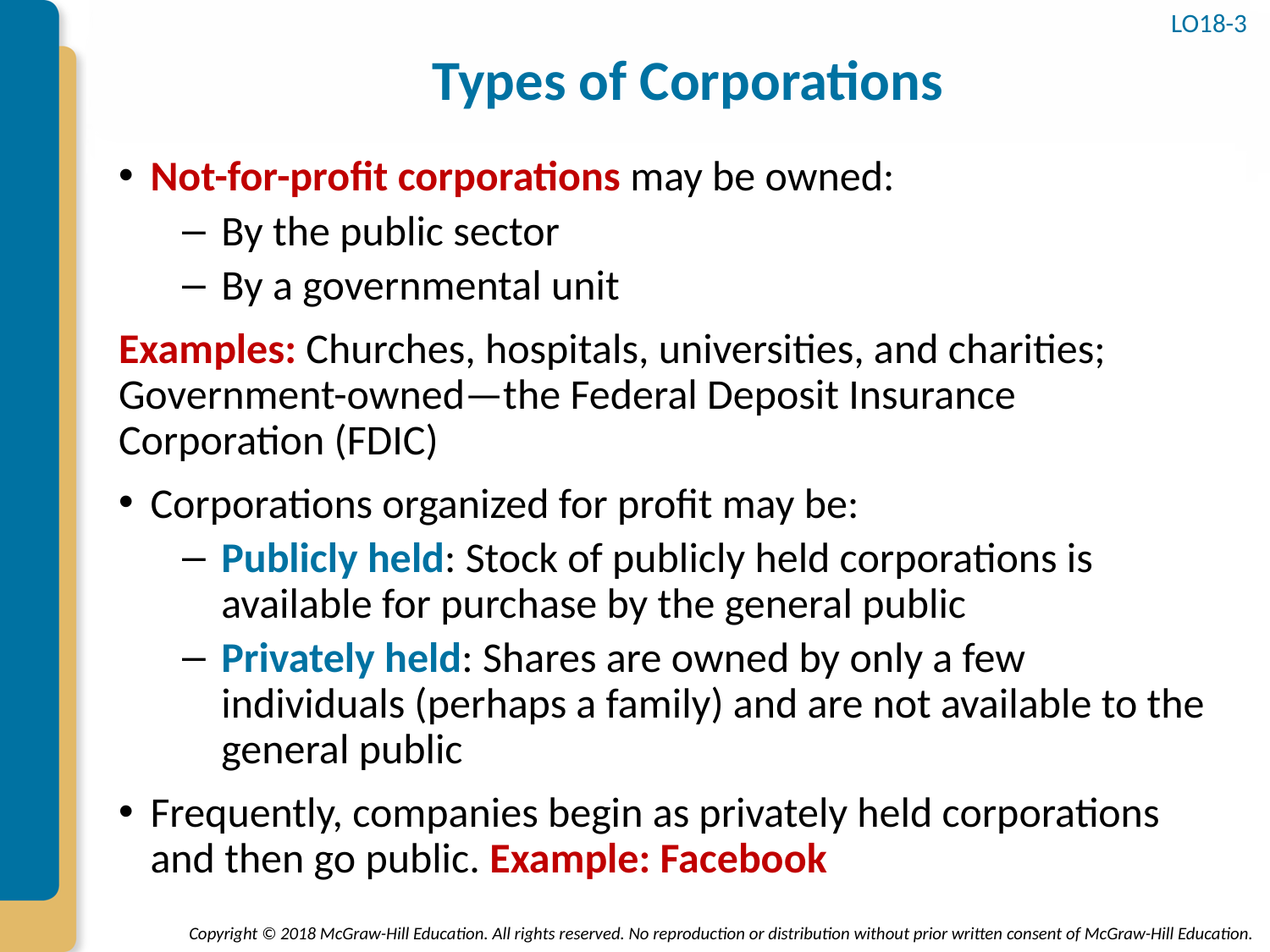

# Types of Corporations
LO18-3
Not-for-profit corporations may be owned:
By the public sector
By a governmental unit
Examples: Churches, hospitals, universities, and charities; Government-owned—the Federal Deposit Insurance Corporation (FDIC)
Corporations organized for profit may be:
Publicly held: Stock of publicly held corporations is available for purchase by the general public
Privately held: Shares are owned by only a few individuals (perhaps a family) and are not available to the general public
Frequently, companies begin as privately held corporations and then go public. Example: Facebook